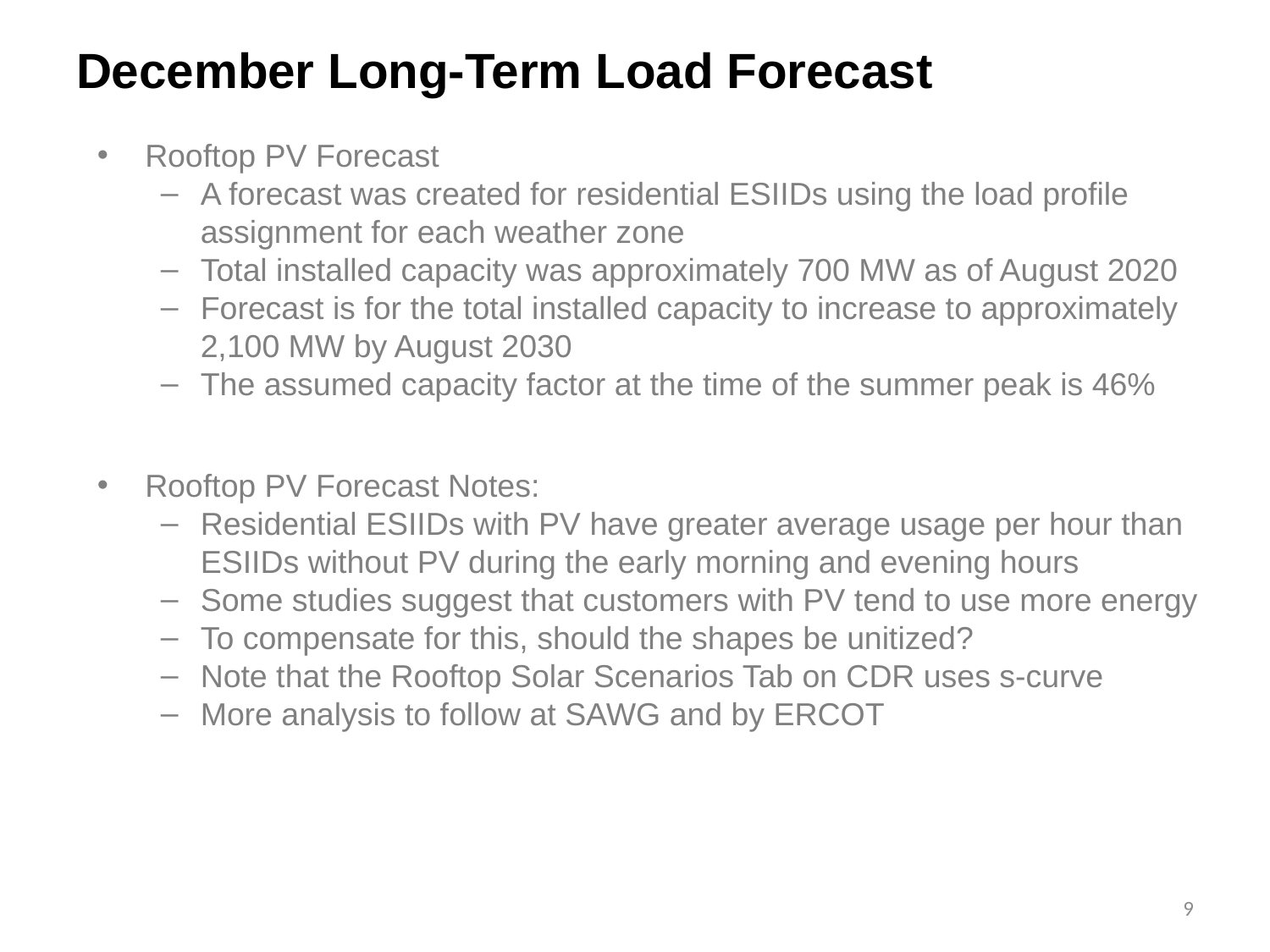

# December Long-Term Load Forecast
Rooftop PV Forecast
A forecast was created for residential ESIIDs using the load profile assignment for each weather zone
Total installed capacity was approximately 700 MW as of August 2020
Forecast is for the total installed capacity to increase to approximately 2,100 MW by August 2030
The assumed capacity factor at the time of the summer peak is 46%

Rooftop PV Forecast Notes:
Residential ESIIDs with PV have greater average usage per hour than ESIIDs without PV during the early morning and evening hours
Some studies suggest that customers with PV tend to use more energy
To compensate for this, should the shapes be unitized?
Note that the Rooftop Solar Scenarios Tab on CDR uses s-curve
More analysis to follow at SAWG and by ERCOT

9